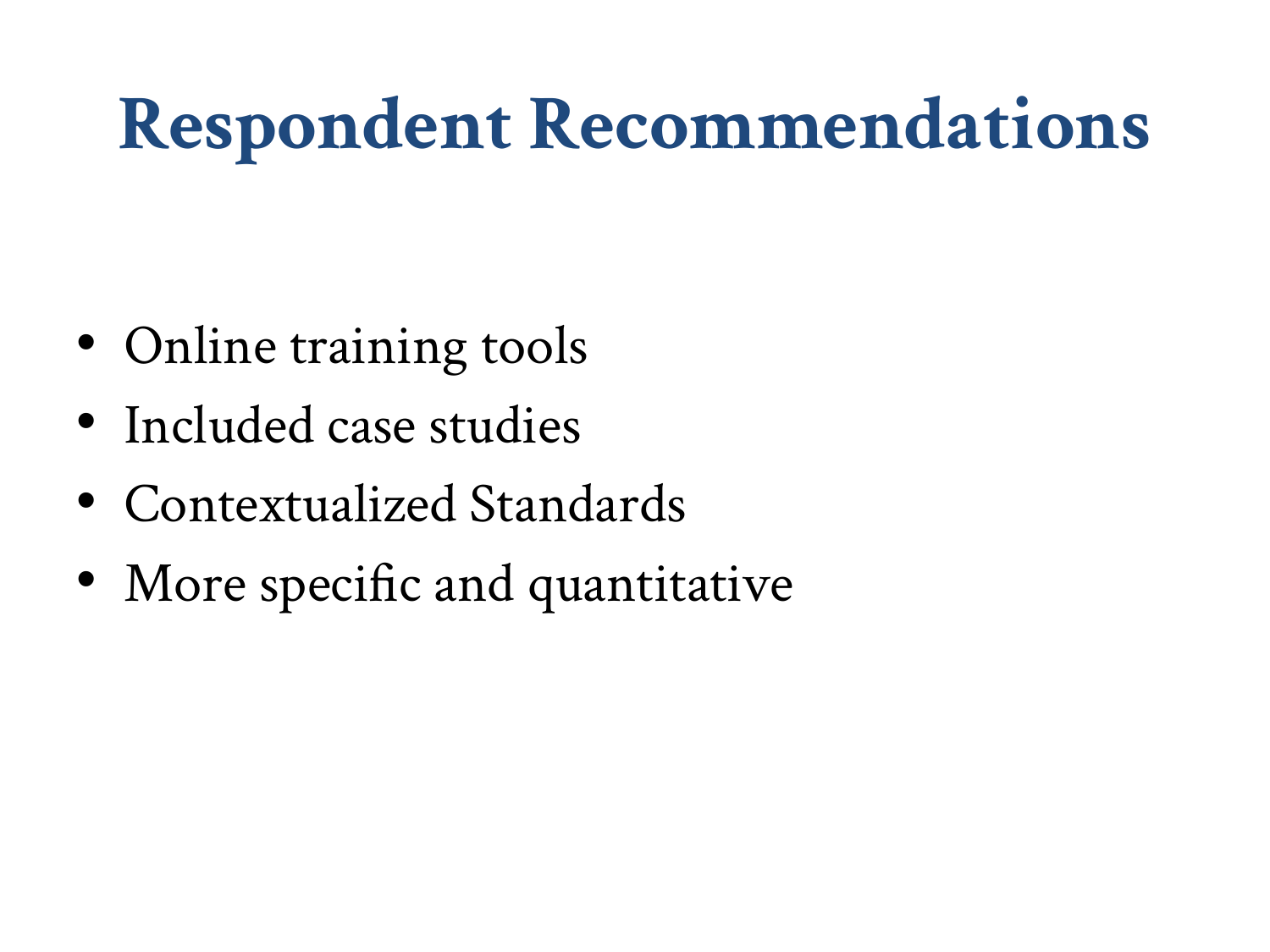

# Respondent Recommendations

Online training tools
Included case studies
Contextualized Standards
More specific and quantitative